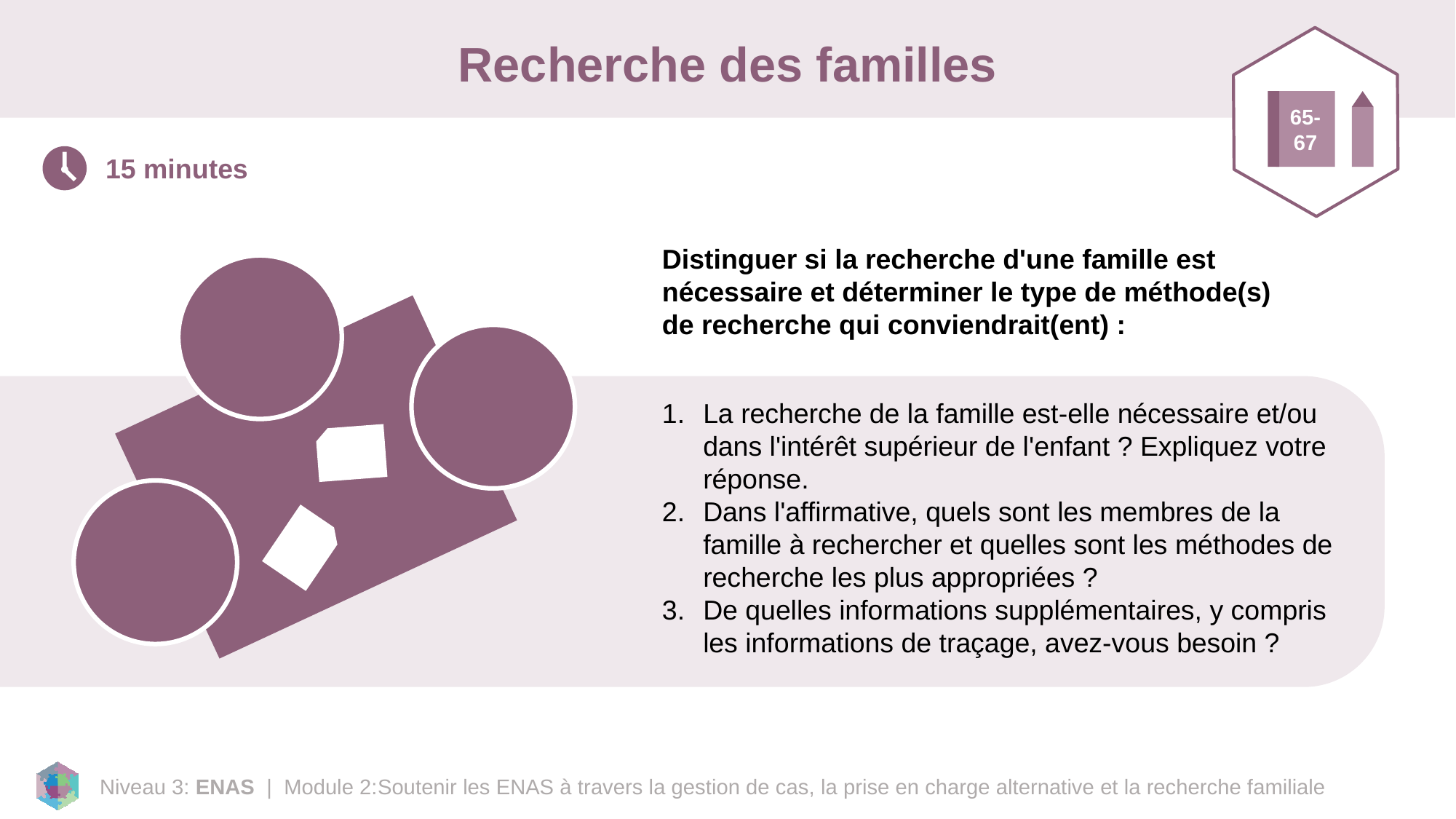

# Recherche des familles

65-67

15 minutes

Distinguer si la recherche d'une famille est nécessaire et déterminer le type de méthode(s) de recherche qui conviendrait(ent) :

La recherche de la famille est-elle nécessaire et/ou dans l'intérêt supérieur de l'enfant ? Expliquez votre réponse.
Dans l'affirmative, quels sont les membres de la famille à rechercher et quelles sont les méthodes de recherche les plus appropriées ?
De quelles informations supplémentaires, y compris les informations de traçage, avez-vous besoin ?